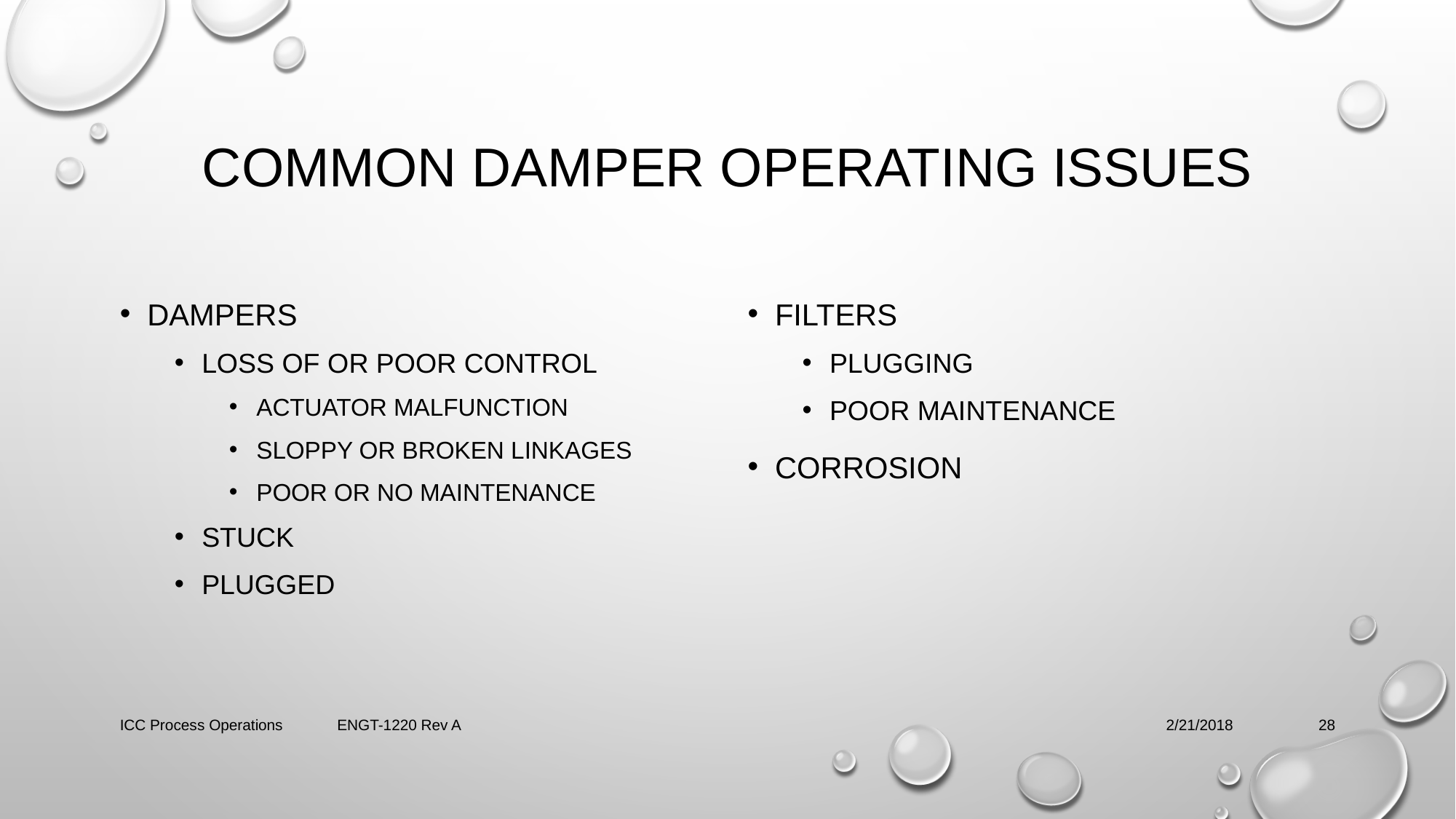

# Common damper operating issues
Dampers
Loss of or poor control
Actuator malfunction
Sloppy or broken linkages
Poor or no maintenance
Stuck
plugged

Filters
Plugging
Poor maintenance
corrosion

ICC Process Operations             ENGT-1220 Rev A
2/21/2018
28